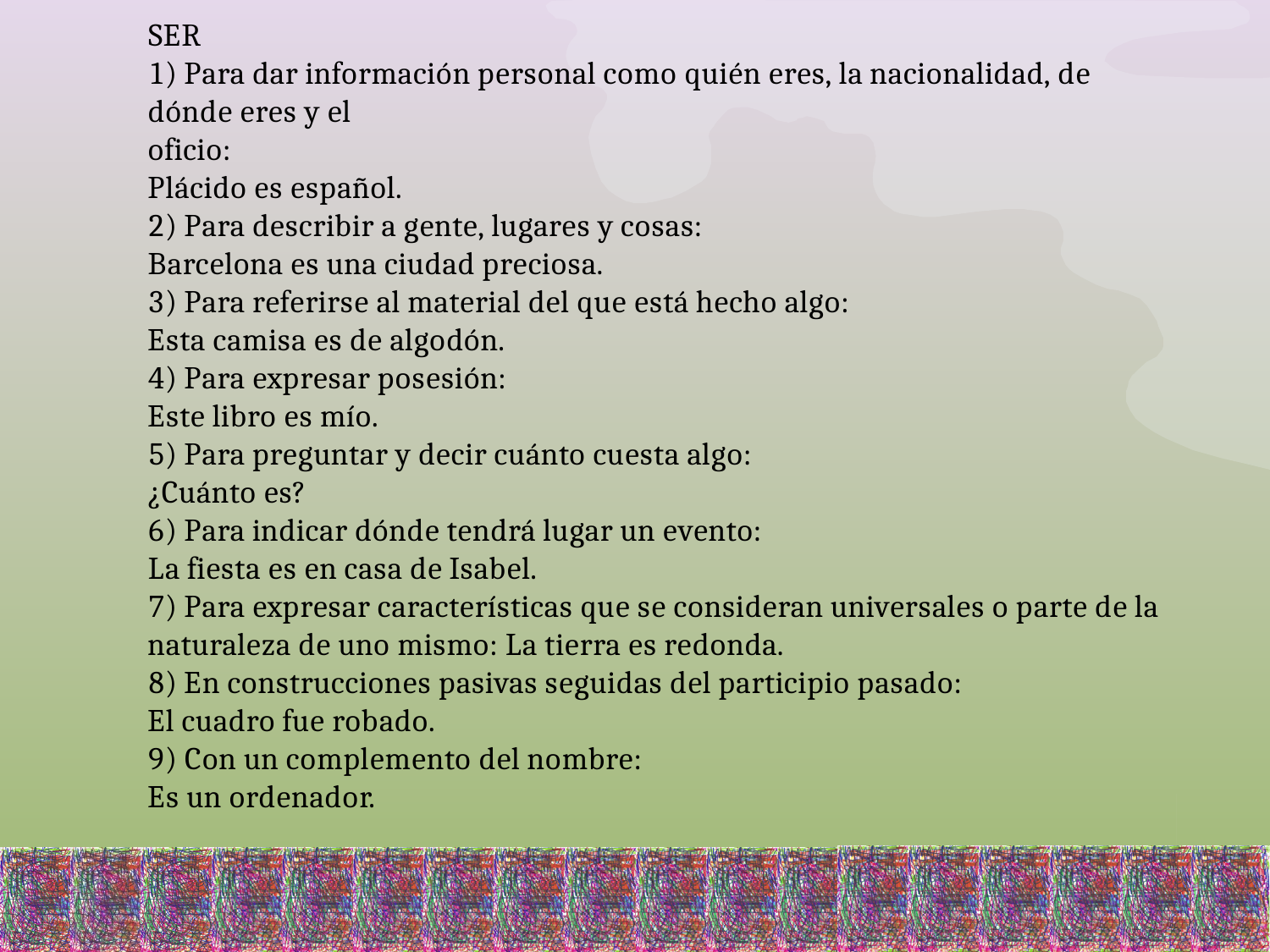

SER
1) Para dar información personal como quién eres, la nacionalidad, de dónde eres y el
oficio:
Plácido es español.
2) Para describir a gente, lugares y cosas:
Barcelona es una ciudad preciosa.
3) Para referirse al material del que está hecho algo:
Esta camisa es de algodón.
4) Para expresar posesión:
Este libro es mío.
5) Para preguntar y decir cuánto cuesta algo:
¿Cuánto es?
6) Para indicar dónde tendrá lugar un evento:
La fiesta es en casa de Isabel.
7) Para expresar características que se consideran universales o parte de la
naturaleza de uno mismo: La tierra es redonda.
8) En construcciones pasivas seguidas del participio pasado:
El cuadro fue robado.
9) Con un complemento del nombre:
Es un ordenador.